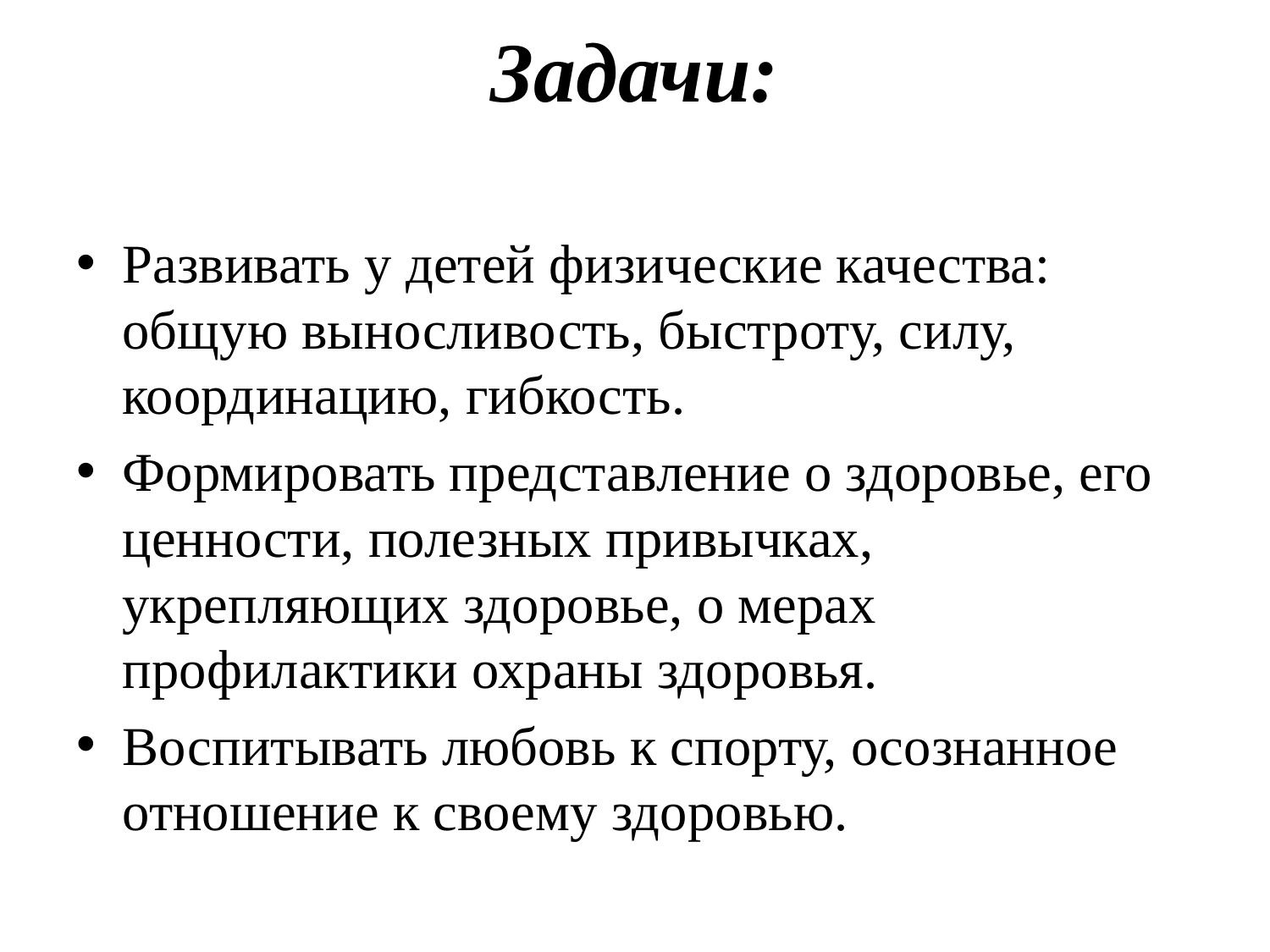

# Задачи:
Развивать у детей физические качества: общую выносливость, быстроту, силу, координацию, гибкость.
Формировать представление о здоровье, его ценности, полезных привычках, укрепляющих здоровье, о мерах профилактики охраны здоровья.
Воспитывать любовь к спорту, осознанное отношение к своему здоровью.